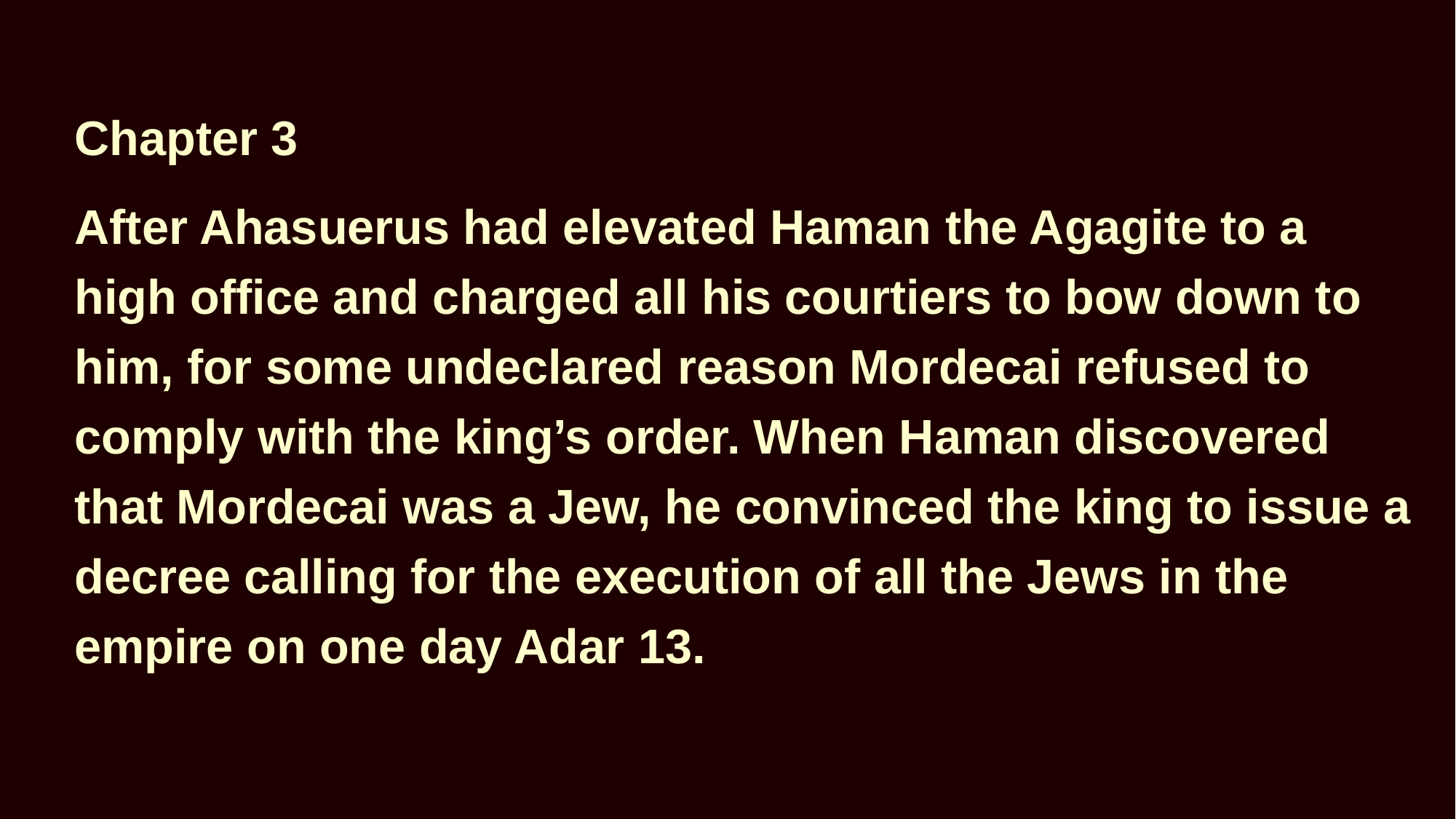

Chapter 3
After Ahasuerus had elevated Haman the Agagite to a high office and charged all his courtiers to bow down to him, for some undeclared reason Mordecai refused to comply with the king’s order. When Haman discovered that Mordecai was a Jew, he convinced the king to issue a decree calling for the execution of all the Jews in the empire on one day Adar 13.